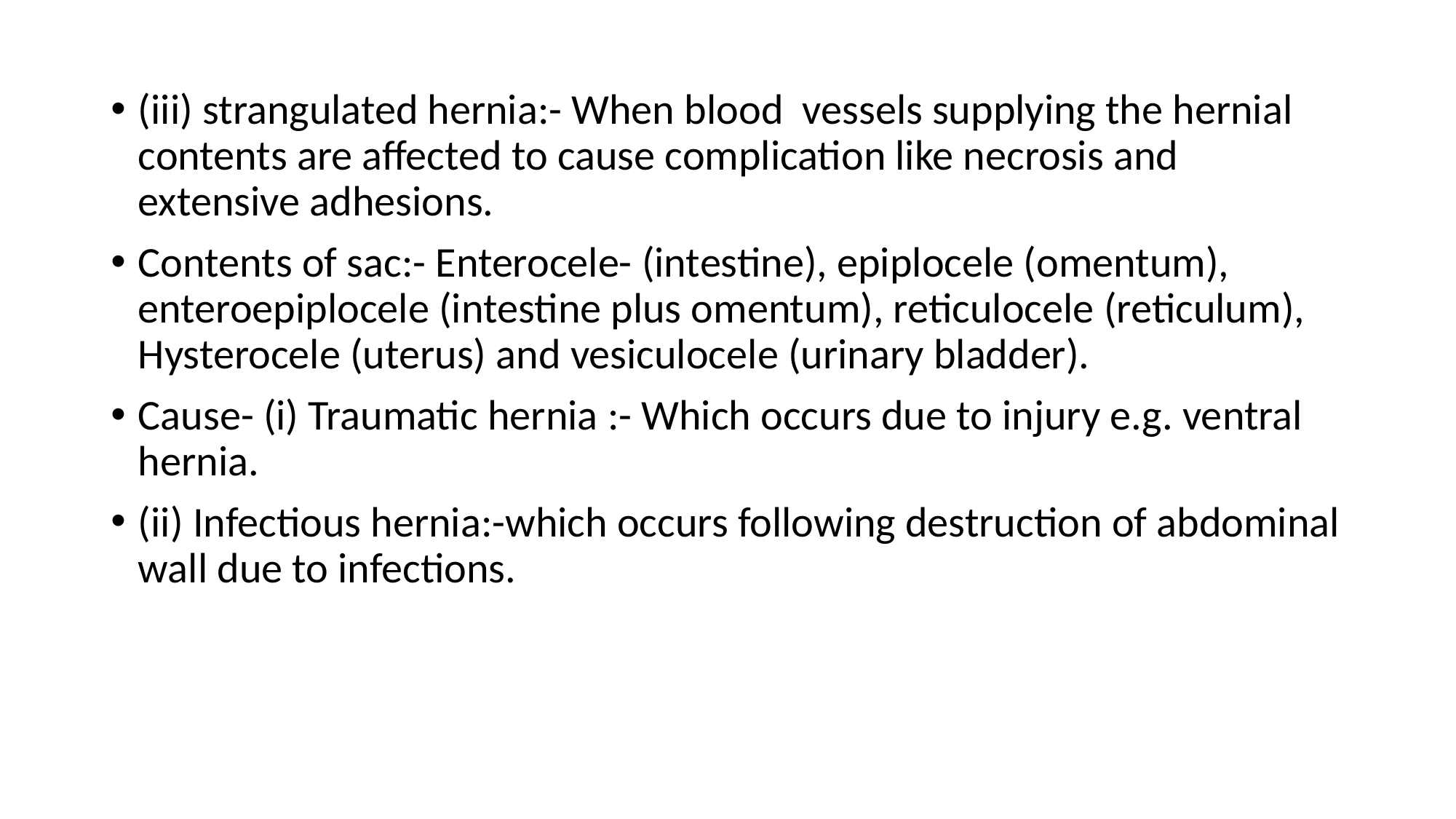

(iii) strangulated hernia:- When blood  vessels supplying the hernial contents are affected to cause complication like necrosis and extensive adhesions.
Contents of sac:- Enterocele- (intestine), epiplocele (omentum), enteroepiplocele (intestine plus omentum), reticulocele (reticulum), Hysterocele (uterus) and vesiculocele (urinary bladder).
Cause- (i) Traumatic hernia :- Which occurs due to injury e.g. ventral hernia.
(ii) Infectious hernia:-which occurs following destruction of abdominal wall due to infections.